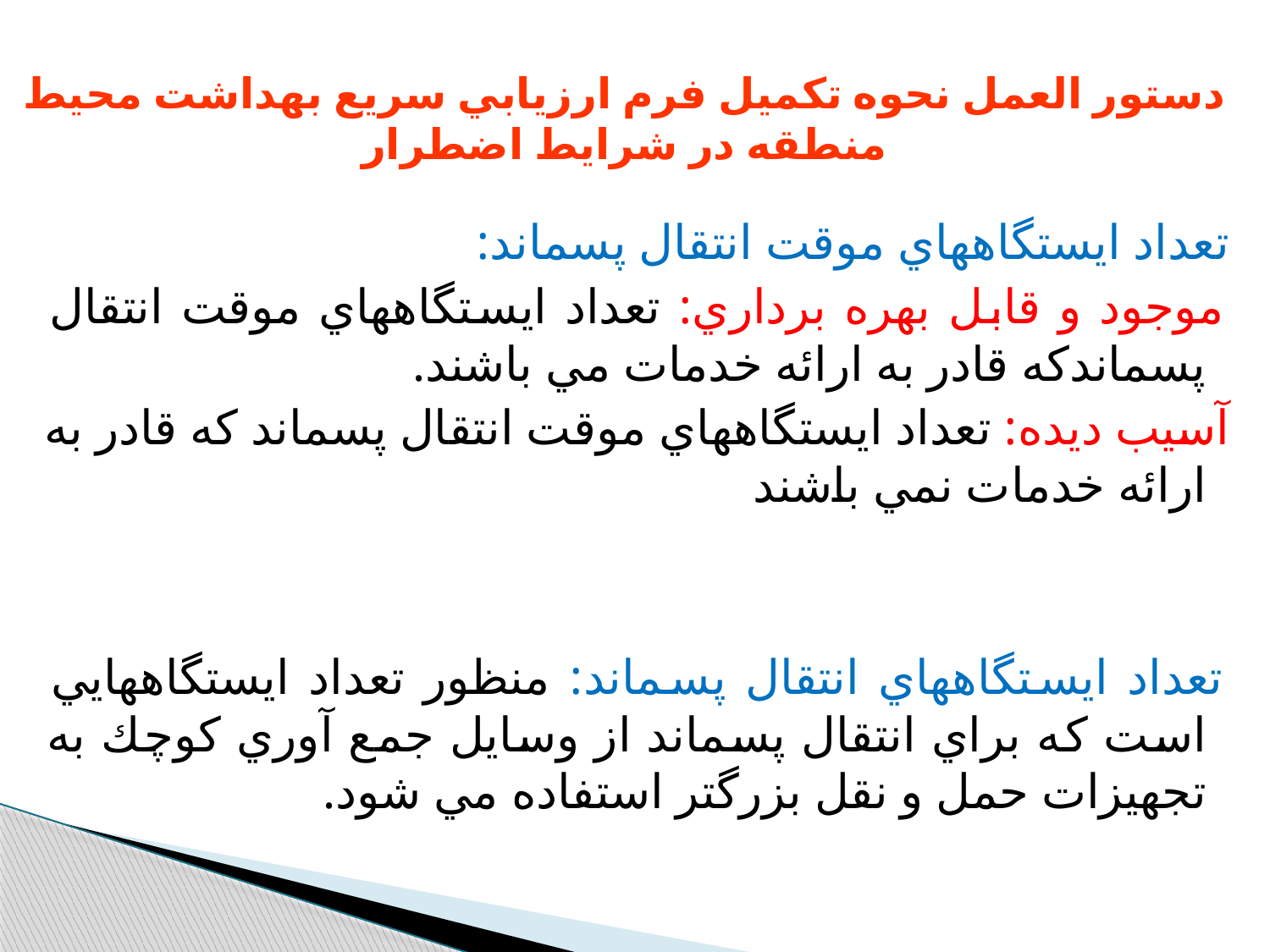

# دستور العمل نحوه تكميل فرم ارزيابي سريع بهداشت محيط منطقه در شرايط اضطرار
 تعداد ايستگاههاي موقت انتقال پسماند:
 موجود و قابل بهره برداري: تعداد ايستگاههاي موقت انتقال پسماندكه قادر به ارائه خدمات مي باشند.
 آسيب ديده: تعداد ايستگاههاي موقت انتقال پسماند كه قادر به ارائه خدمات نمي باشند

 تعداد ايستگاههاي انتقال پسماند: منظور تعداد ايستگاههايي است كه براي انتقال پسماند از وسايل جمع آوري كوچك به تجهيزات حمل و نقل بزرگتر استفاده مي شود.